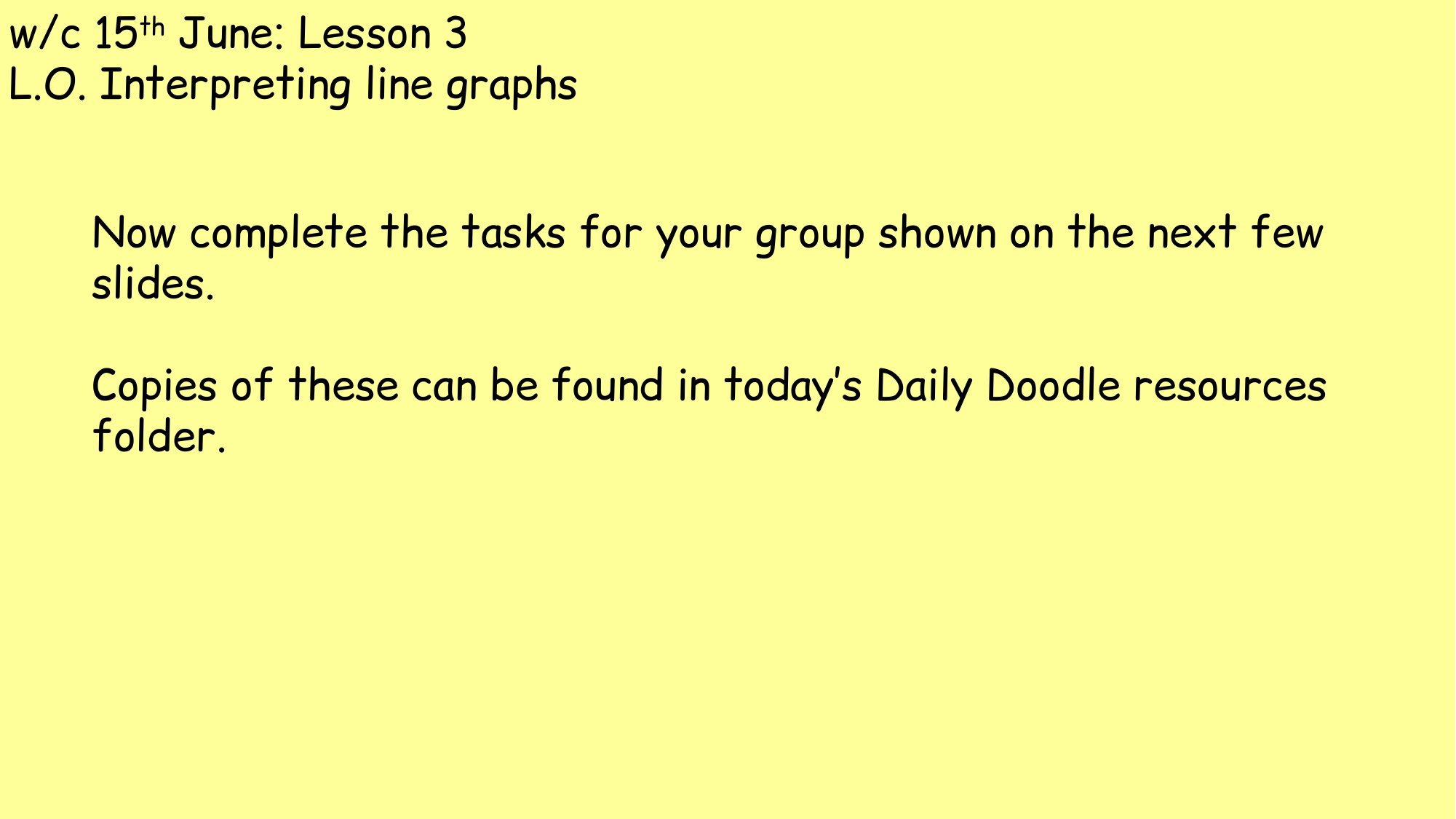

w/c 15th June: Lesson 3
L.O. Interpreting line graphs
Now complete the tasks for your group shown on the next few slides.

Copies of these can be found in today’s Daily Doodle resources folder.